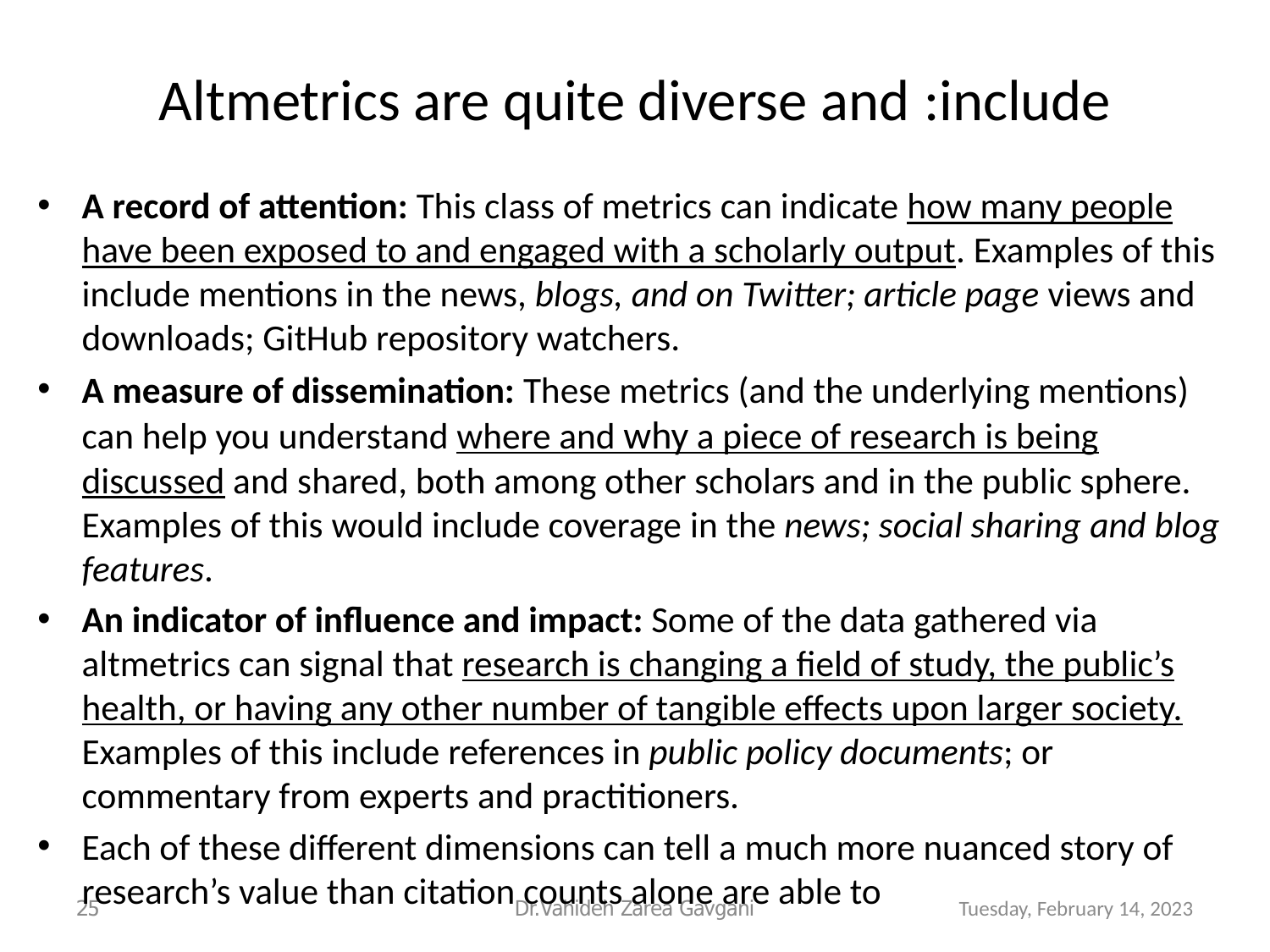

# Altmetrics are quite diverse and :include
A record of attention: This class of metrics can indicate how many people have been exposed to and engaged with a scholarly output. Examples of this include mentions in the news, blogs, and on Twitter; article page views and downloads; GitHub repository watchers.
A measure of dissemination: These metrics (and the underlying mentions) can help you understand where and why a piece of research is being discussed and shared, both among other scholars and in the public sphere. Examples of this would include coverage in the news; social sharing and blog features.
An indicator of influence and impact: Some of the data gathered via altmetrics can signal that research is changing a field of study, the public’s health, or having any other number of tangible effects upon larger society. Examples of this include references in public policy documents; or commentary from experts and practitioners.
Each of these different dimensions can tell a much more nuanced story of research’s value than citation counts alone are able to
25
Dr.Vahideh Zarea Gavgani
Tuesday, February 14, 2023